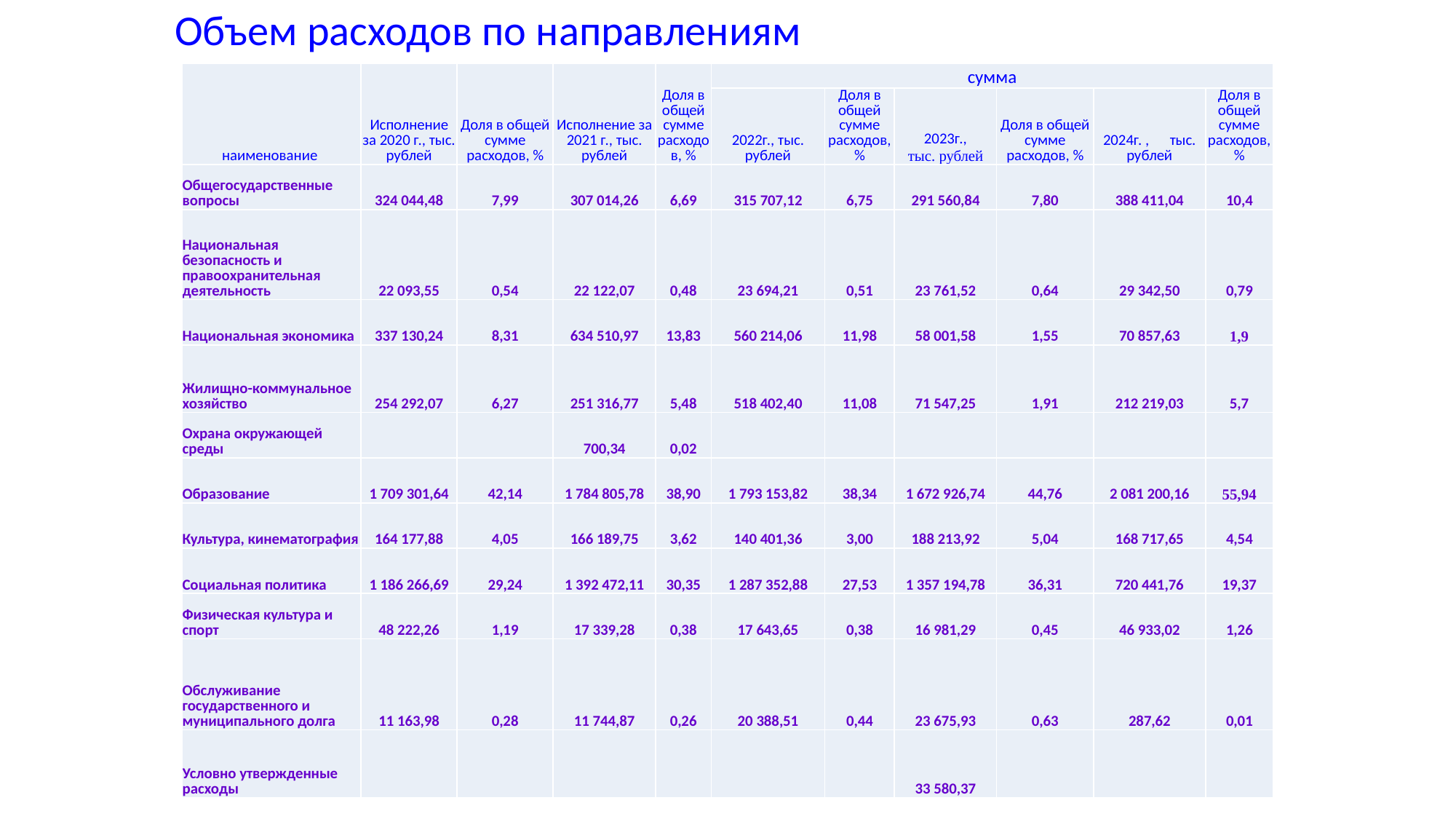

# Объем расходов по направлениям
| наименование | Исполнение за 2020 г., тыс. рублей | Доля в общей сумме расходов, % | Исполнение за 2021 г., тыс. рублей | Доля в общей сумме расходов, % | сумма |  |  |  |  |  |
| --- | --- | --- | --- | --- | --- | --- | --- | --- | --- | --- |
|  |  |  |  |  | 2022г., тыс. рублей | Доля в общей сумме расходов, % | 2023г., тыс. рублей | Доля в общей сумме расходов, % | 2024г. , тыс. рублей | Доля в общей сумме расходов, % |
| Общегосударственные вопросы | 324 044,48 | 7,99 | 307 014,26 | 6,69 | 315 707,12 | 6,75 | 291 560,84 | 7,80 | 388 411,04 | 10,4 |
| Национальная безопасность и правоохранительная деятельность | 22 093,55 | 0,54 | 22 122,07 | 0,48 | 23 694,21 | 0,51 | 23 761,52 | 0,64 | 29 342,50 | 0,79 |
| Национальная экономика | 337 130,24 | 8,31 | 634 510,97 | 13,83 | 560 214,06 | 11,98 | 58 001,58 | 1,55 | 70 857,63 | 1,9 |
| Жилищно-коммунальное хозяйство | 254 292,07 | 6,27 | 251 316,77 | 5,48 | 518 402,40 | 11,08 | 71 547,25 | 1,91 | 212 219,03 | 5,7 |
| Охрана окружающей среды |  |  | 700,34 | 0,02 |  |  |  |  |  |  |
| Образование | 1 709 301,64 | 42,14 | 1 784 805,78 | 38,90 | 1 793 153,82 | 38,34 | 1 672 926,74 | 44,76 | 2 081 200,16 | 55,94 |
| Культура, кинематография | 164 177,88 | 4,05 | 166 189,75 | 3,62 | 140 401,36 | 3,00 | 188 213,92 | 5,04 | 168 717,65 | 4,54 |
| Социальная политика | 1 186 266,69 | 29,24 | 1 392 472,11 | 30,35 | 1 287 352,88 | 27,53 | 1 357 194,78 | 36,31 | 720 441,76 | 19,37 |
| Физическая культура и спорт | 48 222,26 | 1,19 | 17 339,28 | 0,38 | 17 643,65 | 0,38 | 16 981,29 | 0,45 | 46 933,02 | 1,26 |
| Обслуживание государственного и муниципального долга | 11 163,98 | 0,28 | 11 744,87 | 0,26 | 20 388,51 | 0,44 | 23 675,93 | 0,63 | 287,62 | 0,01 |
| Условно утвержденные расходы |  |  |  |  |  |  | 33 580,37 |  |  |  |